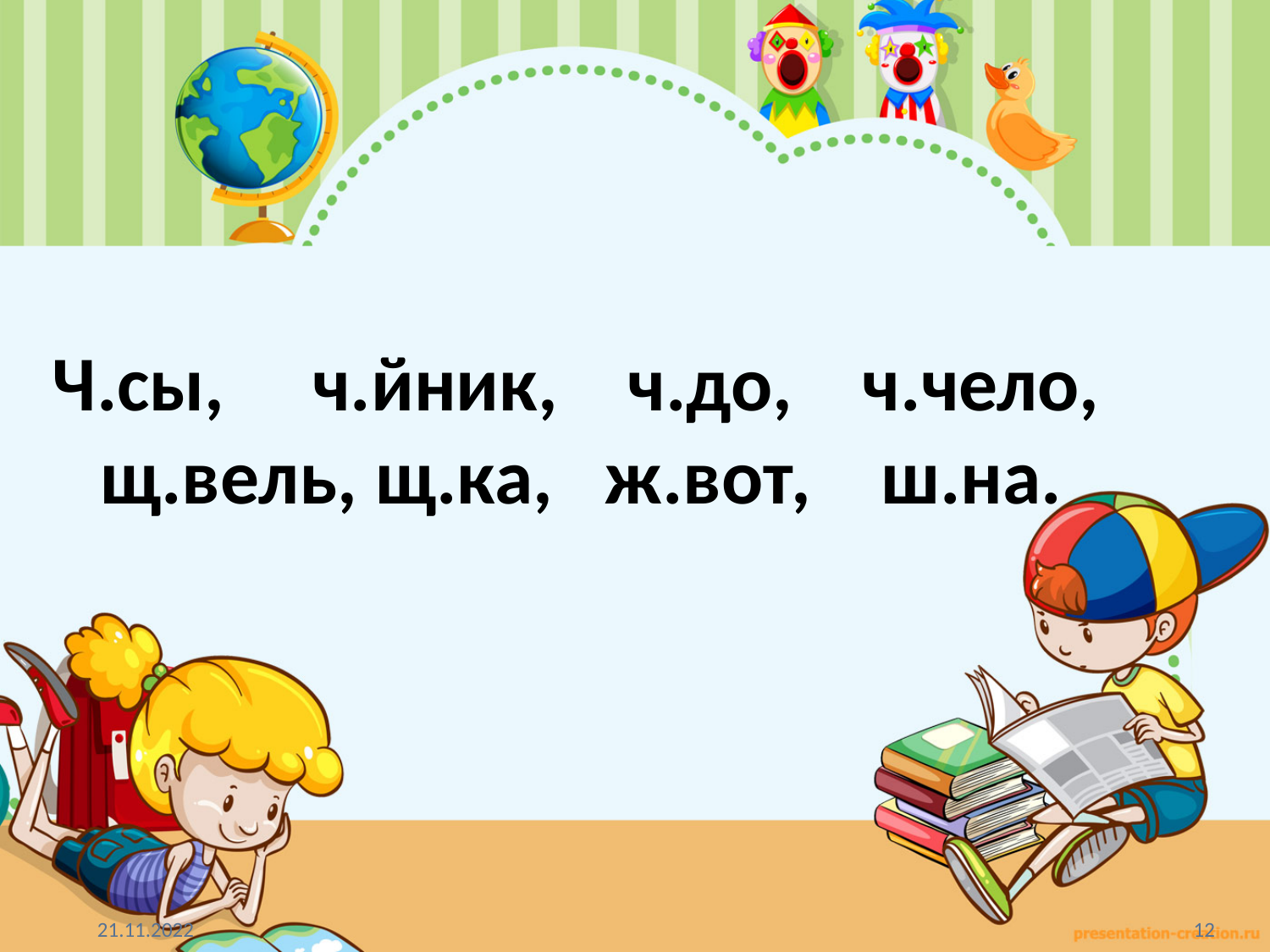

Ч.сы,     ч.йник,    ч.до,    ч.чело,   щ.вель, щ.ка,   ж.вот,    ш.на.